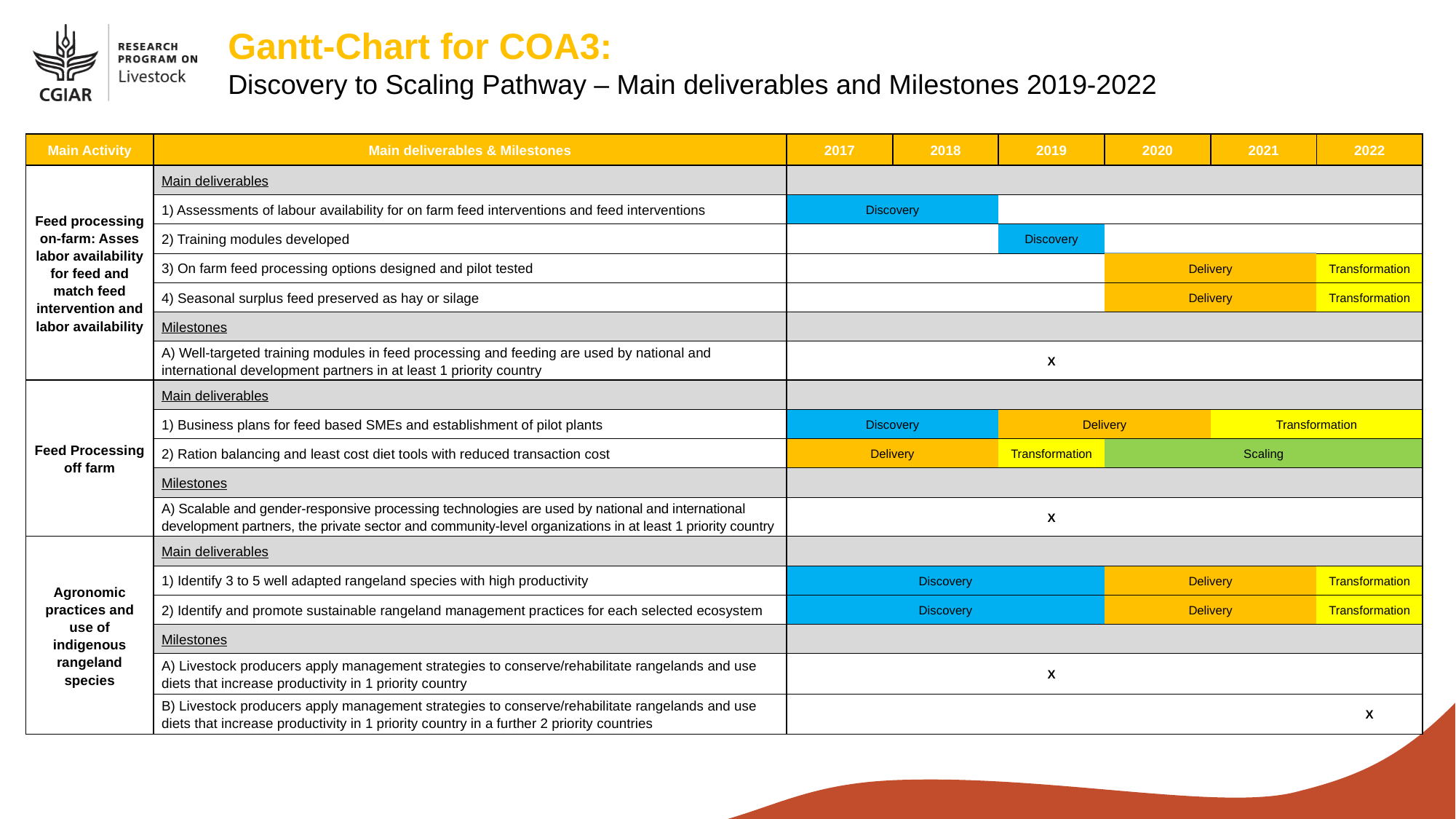

Gantt-Chart for COA3:
Discovery to Scaling Pathway – Main deliverables and Milestones 2019-2022
| Main Activity | Main deliverables & Milestones | 2017 | 2018 | 2019 | 2020 | 2021 | 2022 |
| --- | --- | --- | --- | --- | --- | --- | --- |
| Feed processing on-farm: Asses labor availability for feed and match feed intervention and labor availability | Main deliverables |  |  |  |  |  |  |
|  | 1) Assessments of labour availability for on farm feed interventions and feed interventions | Discovery |  |  |  |  |  |
|  | 2) Training modules developed |  |  | Discovery |  |  |  |
|  | 3) On farm feed processing options designed and pilot tested |  |  |  | Delivery |  | Transformation |
|  | 4) Seasonal surplus feed preserved as hay or silage |  |  |  | Delivery |  | Transformation |
|  | Milestones |  |  |  |  |  |  |
|  | A) Well-targeted training modules in feed processing and feeding are used by national and international development partners in at least 1 priority country |  |  | X |  |  |  |
| Feed Processing off farm | Main deliverables |  |  |  |  |  |  |
|  | 1) Business plans for feed based SMEs and establishment of pilot plants | Discovery |  | Delivery |  | Transformation |  |
|  | 2) Ration balancing and least cost diet tools with reduced transaction cost | Delivery |  | Transformation | Scaling |  |  |
|  | Milestones |  |  |  |  |  |  |
|  | A) Scalable and gender-responsive processing technologies are used by national and international development partners, the private sector and community-level organizations in at least 1 priority country |  |  | X |  |  |  |
| Agronomic practices and use of indigenous rangeland species | Main deliverables |  |  |  |  |  |  |
|  | 1) Identify 3 to 5 well adapted rangeland species with high productivity | Discovery |  |  | Delivery |  | Transformation |
|  | 2) Identify and promote sustainable rangeland management practices for each selected ecosystem | Discovery |  |  | Delivery |  | Transformation |
|  | Milestones |  |  |  |  |  |  |
|  | A) Livestock producers apply management strategies to conserve/rehabilitate rangelands and use diets that increase productivity in 1 priority country |  |  | X |  |  |  |
|  | B) Livestock producers apply management strategies to conserve/rehabilitate rangelands and use diets that increase productivity in 1 priority country in a further 2 priority countries |  |  |  |  |  | X |